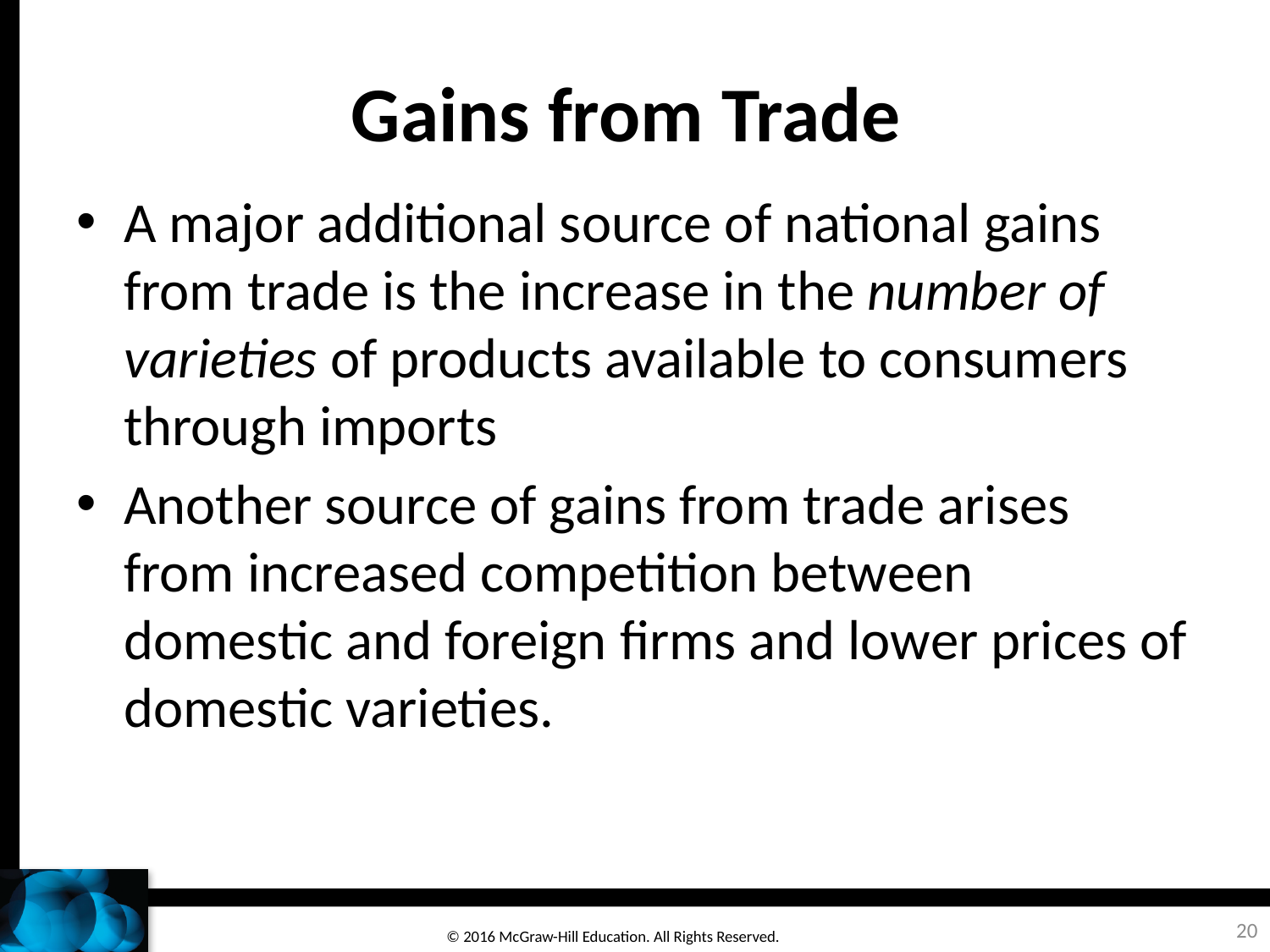

# Gains from Trade
A major additional source of national gains from trade is the increase in the number of varieties of products available to consumers through imports
Another source of gains from trade arises from increased competition between domestic and foreign firms and lower prices of domestic varieties.

20
© 2016 McGraw-Hill Education. All Rights Reserved.